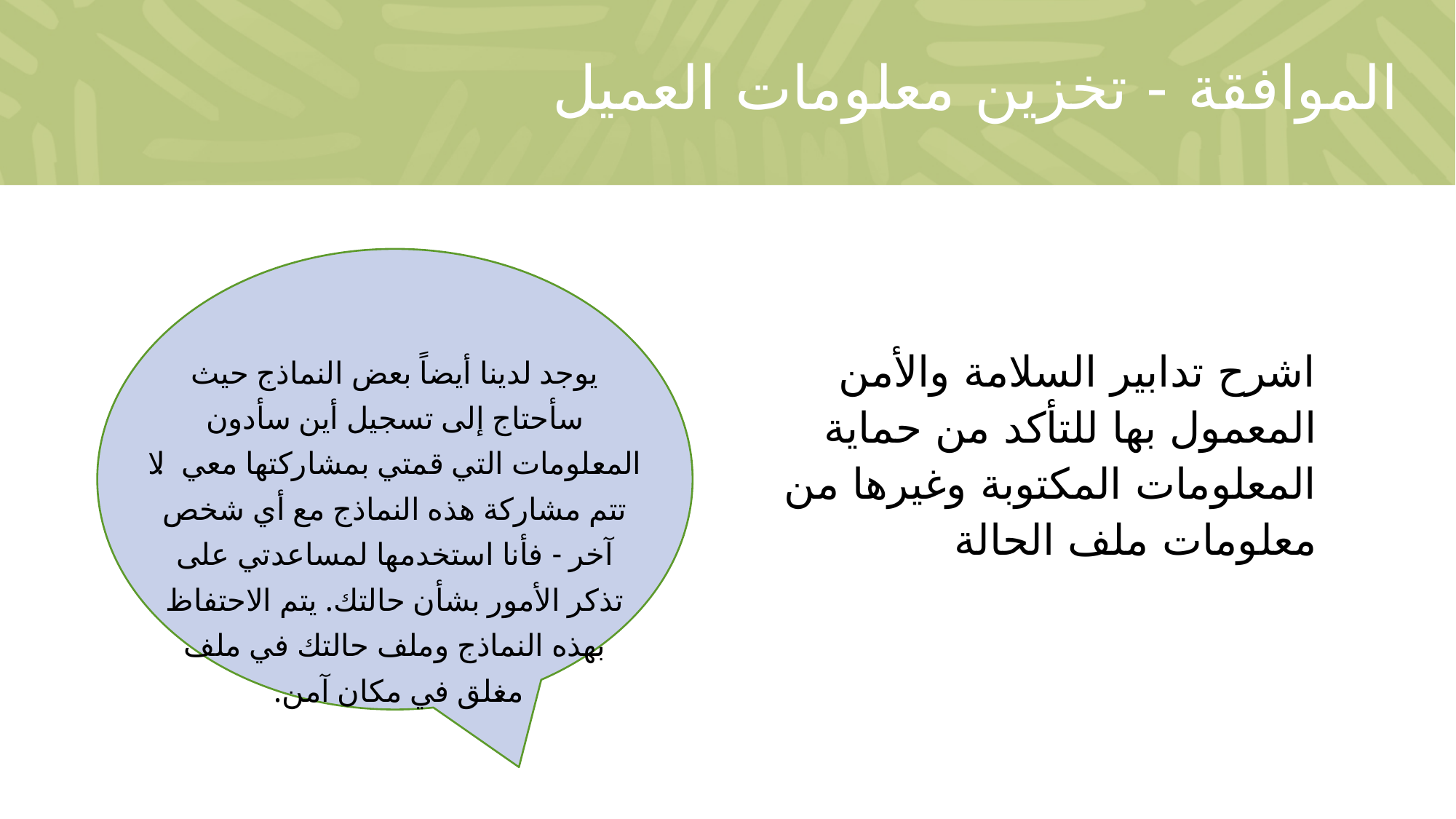

# الموافقة - تخزين معلومات العميل

اشرح تدابير السلامة والأمن المعمول بها للتأكد من حماية المعلومات المكتوبة وغيرها من معلومات ملف الحالة
يوجد لدينا أيضاً بعض النماذج حيث سأحتاج إلى تسجيل أين سأدون المعلومات التي قمتي بمشاركتها معي. لا تتم مشاركة هذه النماذج مع أي شخص آخر - فأنا استخدمها لمساعدتي على تذكر الأمور بشأن حالتك. يتم الاحتفاظ بهذه النماذج وملف حالتك في ملف مغلق في مكان آمن.